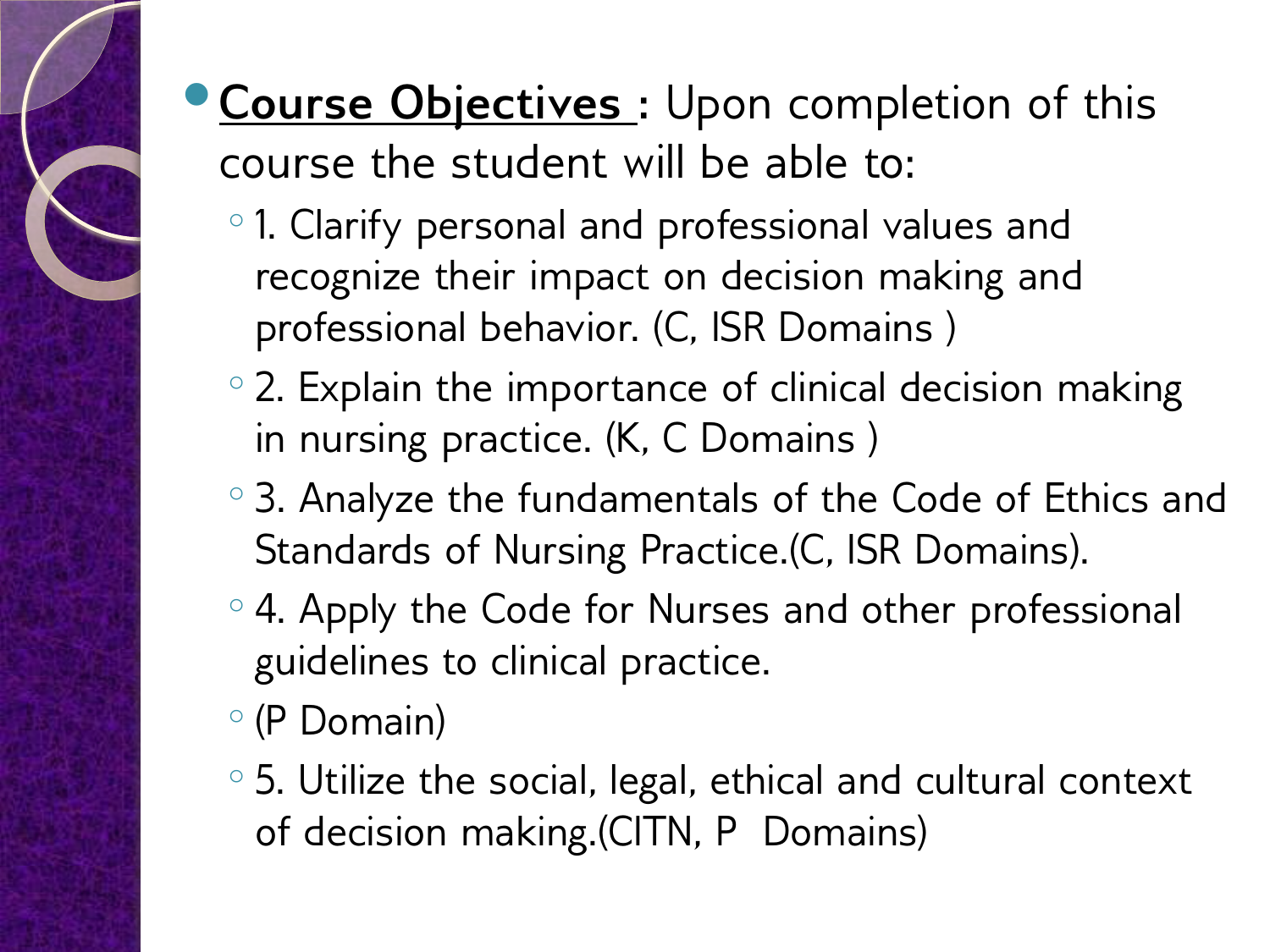

Course Objectives : Upon completion of this course the student will be able to:
1. Clarify personal and professional values and recognize their impact on decision making and professional behavior. (C, ISR Domains )
2. Explain the importance of clinical decision making in nursing practice. (K, C Domains )
3. Analyze the fundamentals of the Code of Ethics and Standards of Nursing Practice.(C, ISR Domains).
4. Apply the Code for Nurses and other professional guidelines to clinical practice.
(P Domain)
5. Utilize the social, legal, ethical and cultural context of decision making.(CITN, P  Domains)